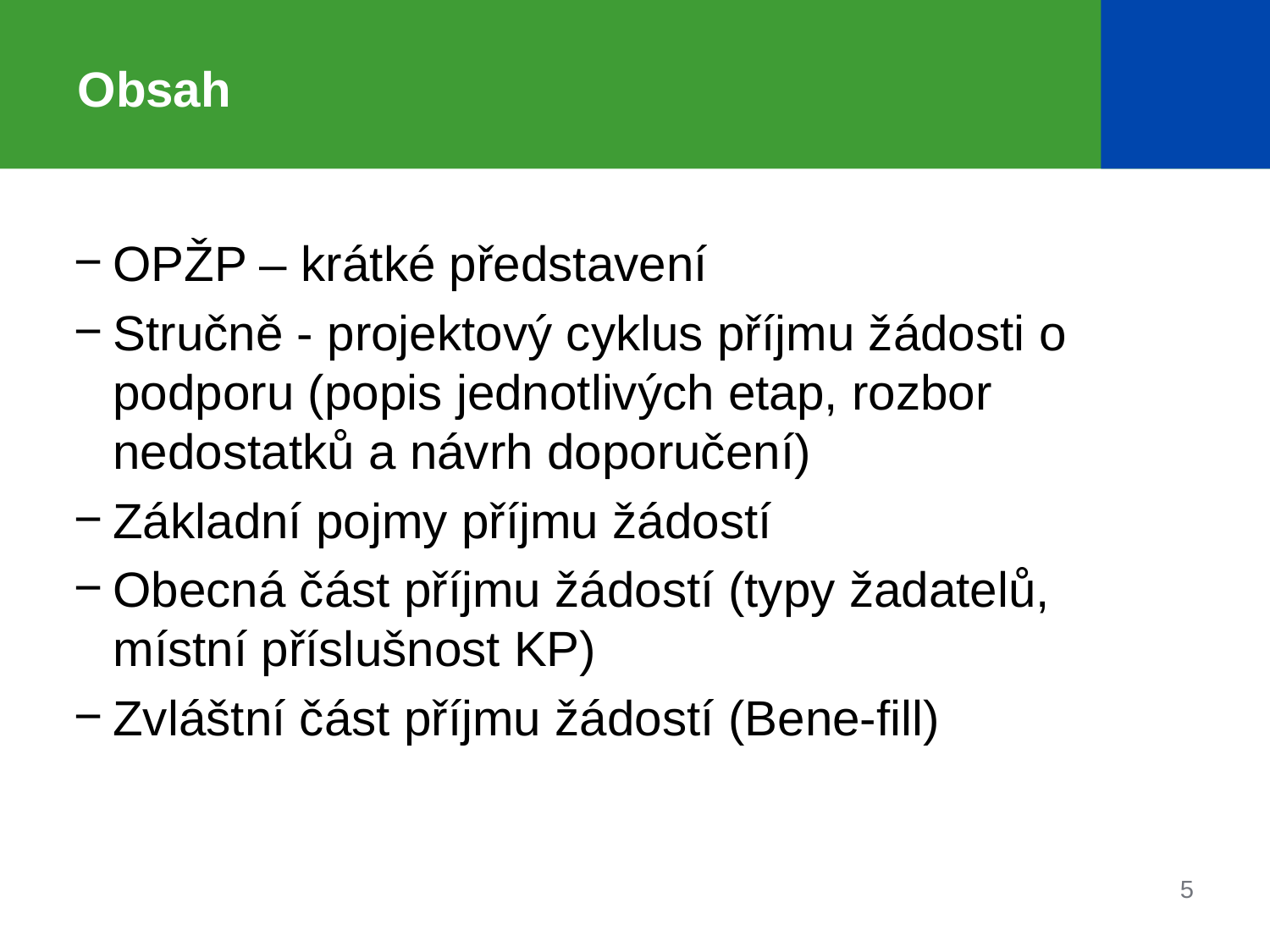

# Obsah
OPŽP – krátké představení
Stručně - projektový cyklus příjmu žádosti o podporu (popis jednotlivých etap, rozbor nedostatků a návrh doporučení)
Základní pojmy příjmu žádostí
Obecná část příjmu žádostí (typy žadatelů, místní příslušnost KP)
Zvláštní část příjmu žádostí (Bene-fill)
5